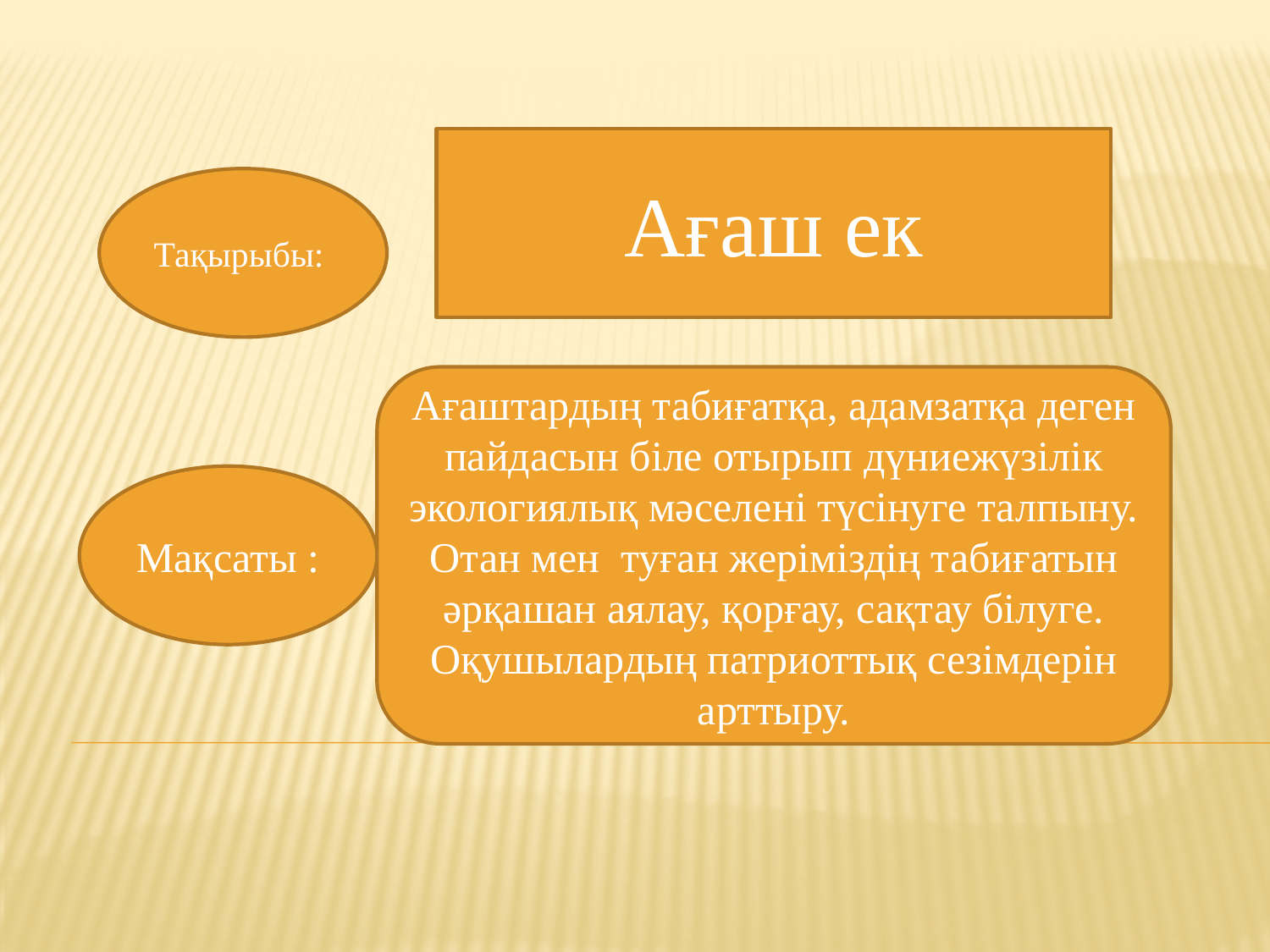

#

Ағаш ек
Тақырыбы:
Ағаштардың табиғатқа, адамзатқа деген пайдасын біле отырып дүниежүзілік экологиялық мәселені түсінуге талпыну. Отан мен  туған жеріміздің табиғатын әрқашан аялау, қорғау, сақтау білуге. Оқушылардың патриоттық сезімдерін арттыру.
Мақсаты :